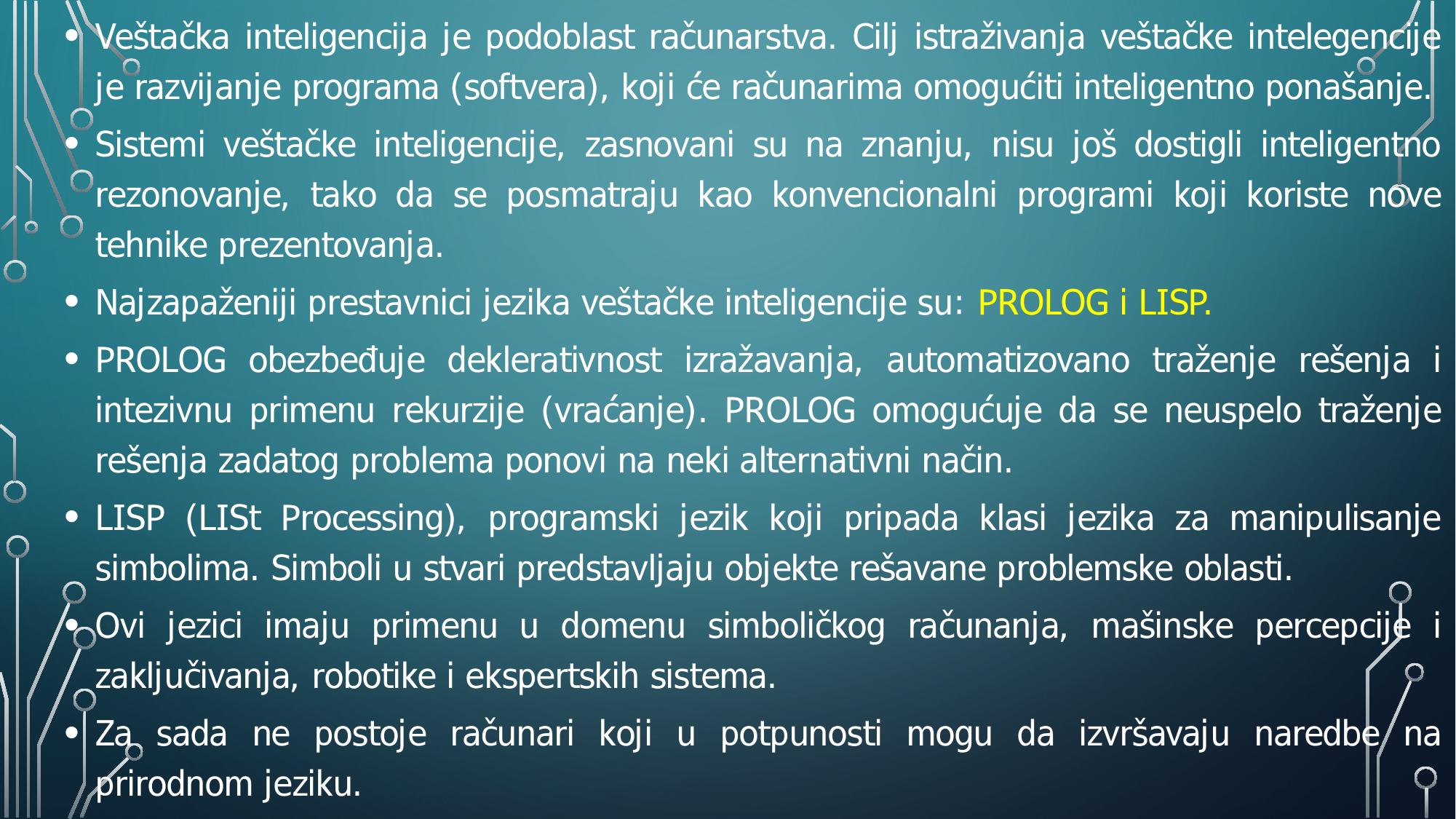

Veštačka inteligencija je podoblast računarstva. Cilj istraživanja veštačke intelegencije je razvijanje programa (softvera), koji će računarima omogućiti inteligentno ponašanje.
Sistemi veštačke inteligencije, zasnovani su na znanju, nisu još dostigli inteligentno rezonovanje, tako da se posmatraju kao konvencionalni programi koji koriste nove tehnike prezentovanja.
Najzapaženiji prestavnici jezika veštačke inteligencije su: PROLOG i LISP.
PROLOG obezbeđuje deklerativnost izražavanja, automatizovano traženje rešenja i intezivnu primenu rekurzije (vraćanje). PROLOG omogućuje da se neuspelo traženje rešenja zadatog problema ponovi na neki alternativni način.
LISP (LISt Processing), programski jezik koji pripada klasi jezika za manipulisanje simbolima. Simboli u stvari predstavljaju objekte rešavane problemske oblasti.
Ovi jezici imaju primenu u domenu simboličkog računanja, mašinske percepcije i zaključivanja, robotike i ekspertskih sistema.
Za sada ne postoje računari koji u potpunosti mogu da izvršavaju naredbe na prirodnom jeziku.